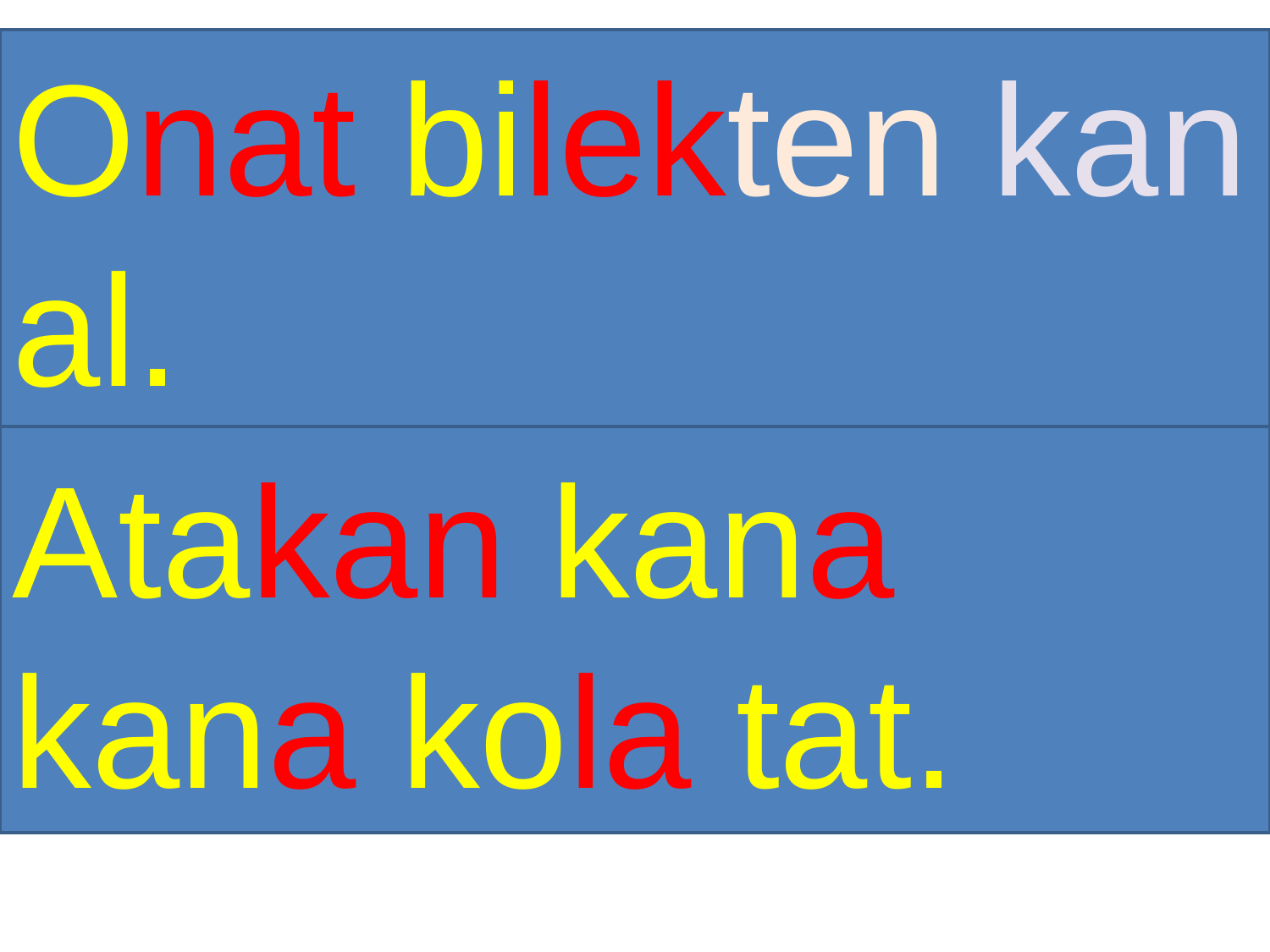

Onat bilekten kan al.
Atakan kana kana kola tat.